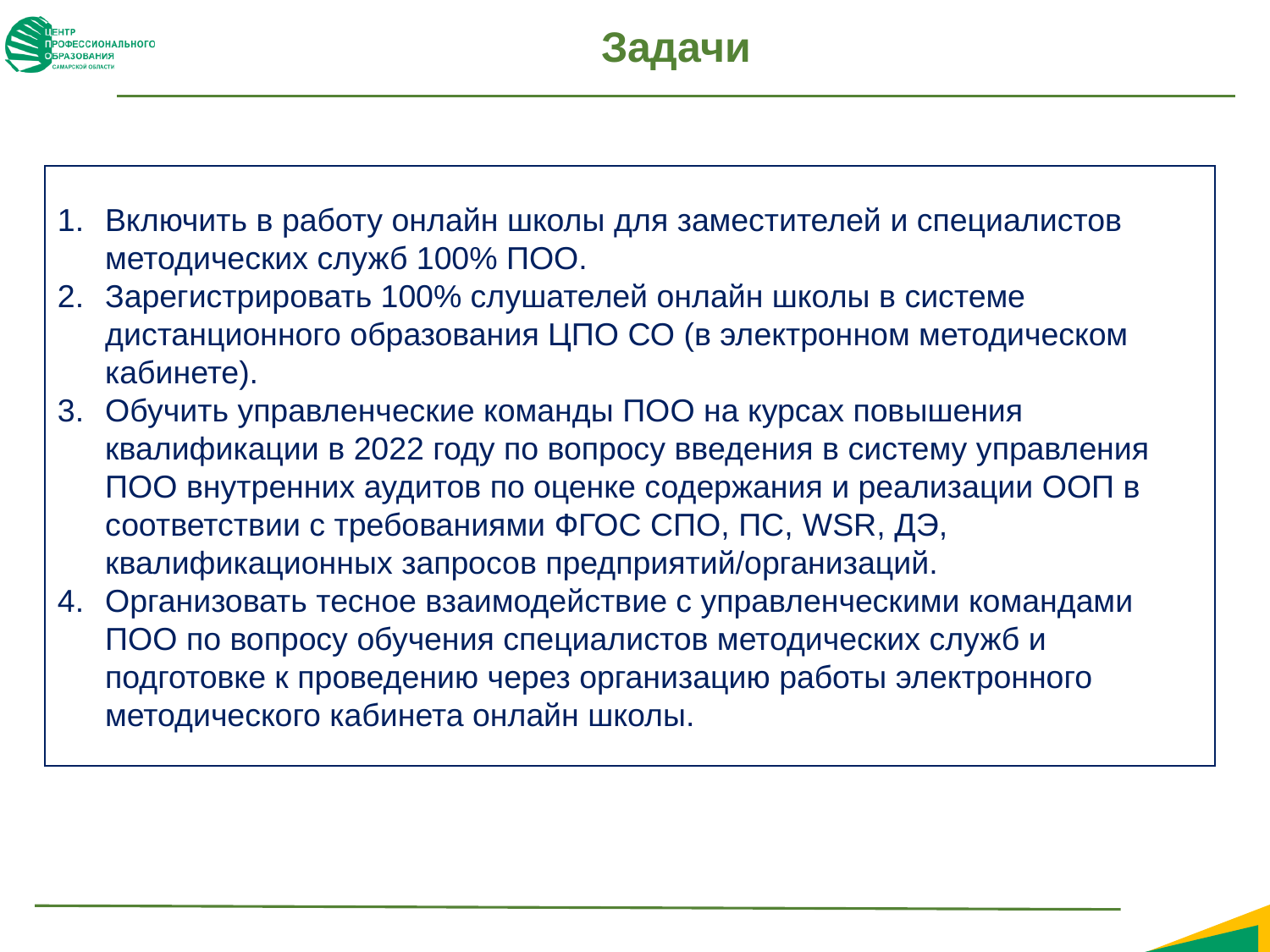

# Задачи
Включить в работу онлайн школы для заместителей и специалистов методических служб 100% ПОО.
Зарегистрировать 100% слушателей онлайн школы в системе дистанционного образования ЦПО СО (в электронном методическом кабинете).
Обучить управленческие команды ПОО на курсах повышения квалификации в 2022 году по вопросу введения в систему управления ПОО внутренних аудитов по оценке содержания и реализации ООП в соответствии с требованиями ФГОС СПО, ПС, WSR, ДЭ, квалификационных запросов предприятий/организаций.
Организовать тесное взаимодействие с управленческими командами ПОО по вопросу обучения специалистов методических служб и подготовке к проведению через организацию работы электронного методического кабинета онлайн школы.